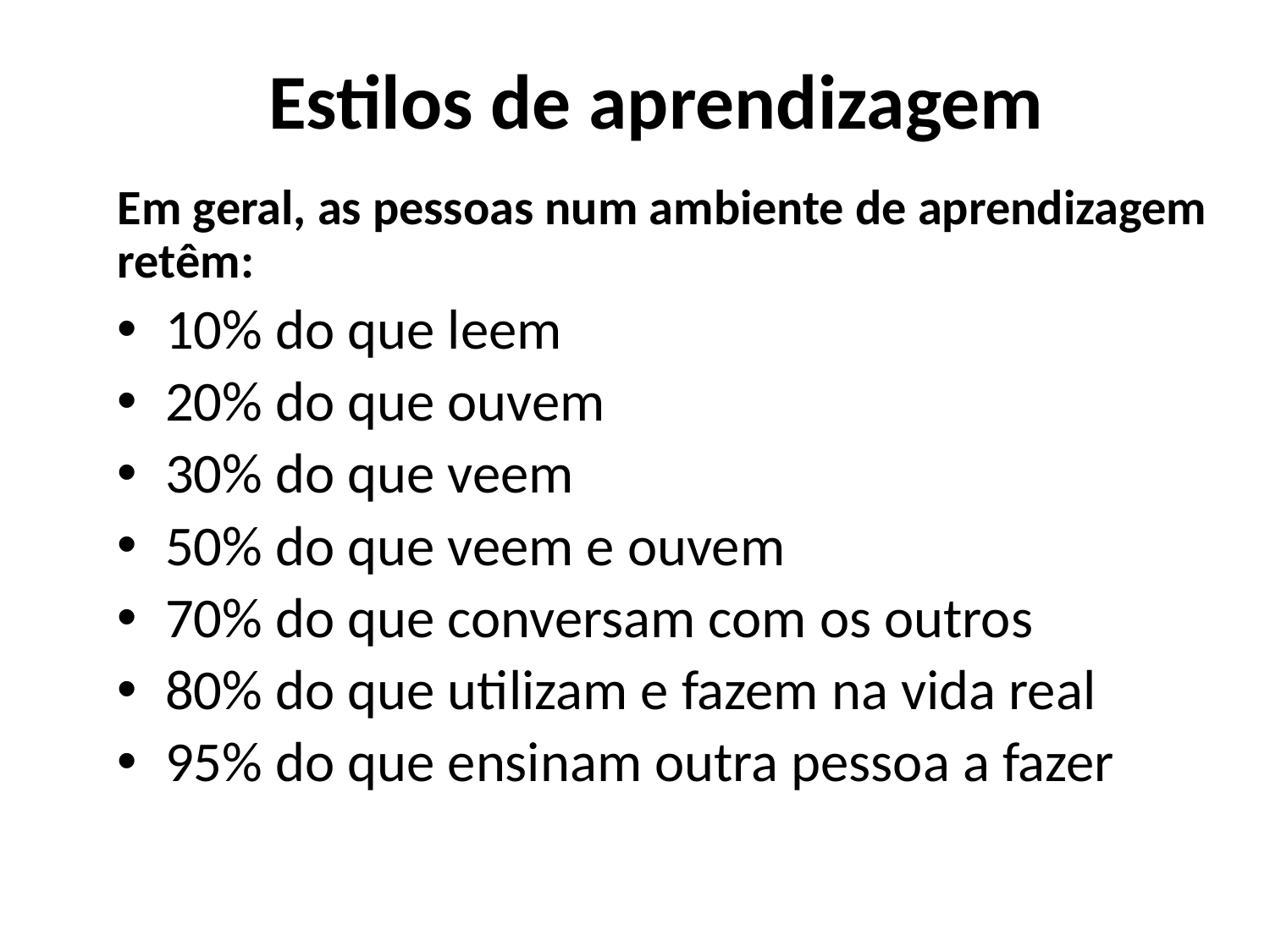

# Estilos de aprendizagem
Em geral, as pessoas num ambiente de aprendizagem retêm:
10% do que leem
20% do que ouvem
30% do que veem
50% do que veem e ouvem
70% do que conversam com os outros
80% do que utilizam e fazem na vida real
95% do que ensinam outra pessoa a fazer